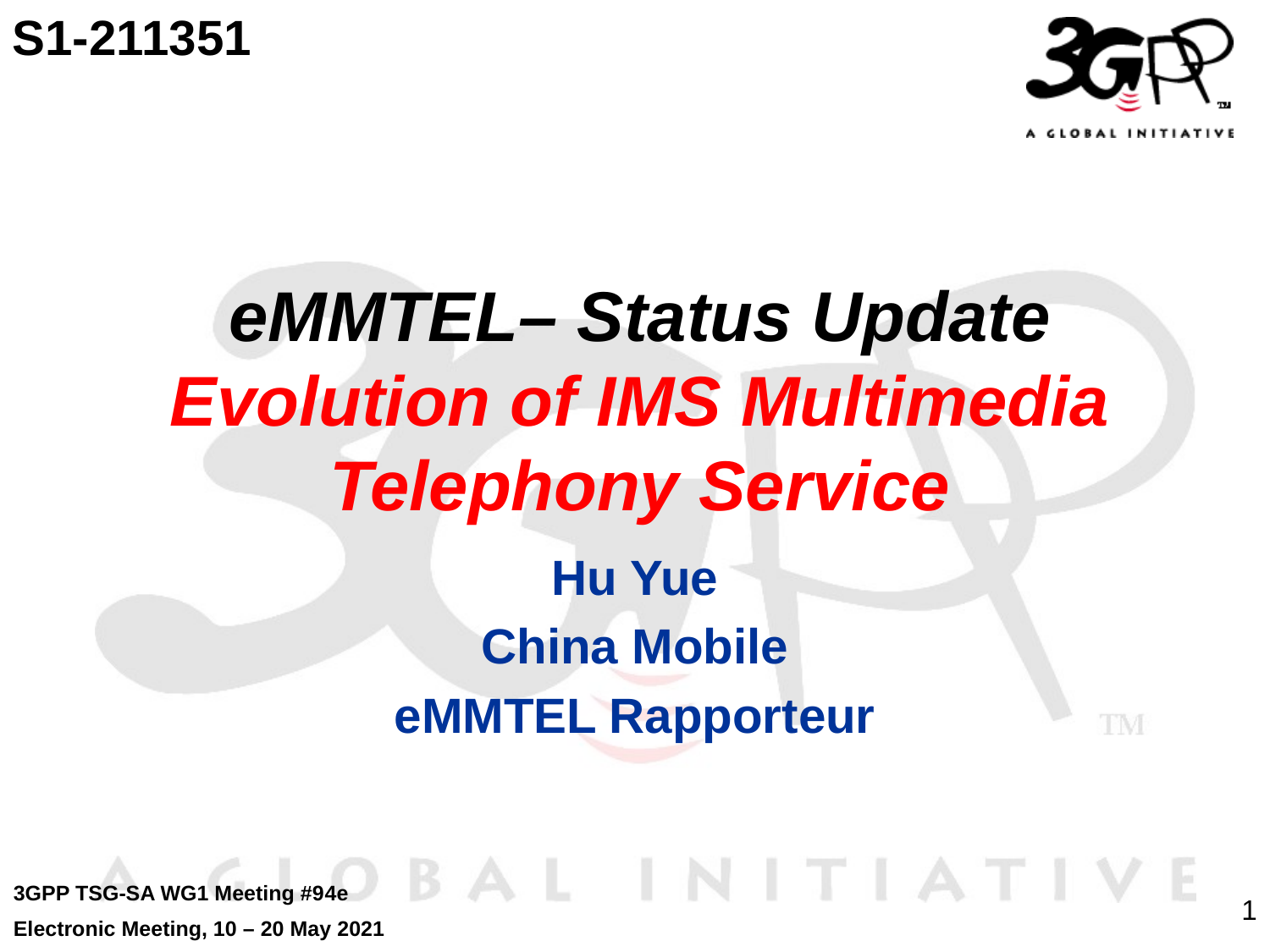

S1-211351
# eMMTEL– Status Update Evolution of IMS Multimedia Telephony Service
Hu Yue
China Mobile
eMMTEL Rapporteur
3GPP TSG-SA WG1 Meeting #94e
Electronic Meeting, 10 – 20 May 2021
1